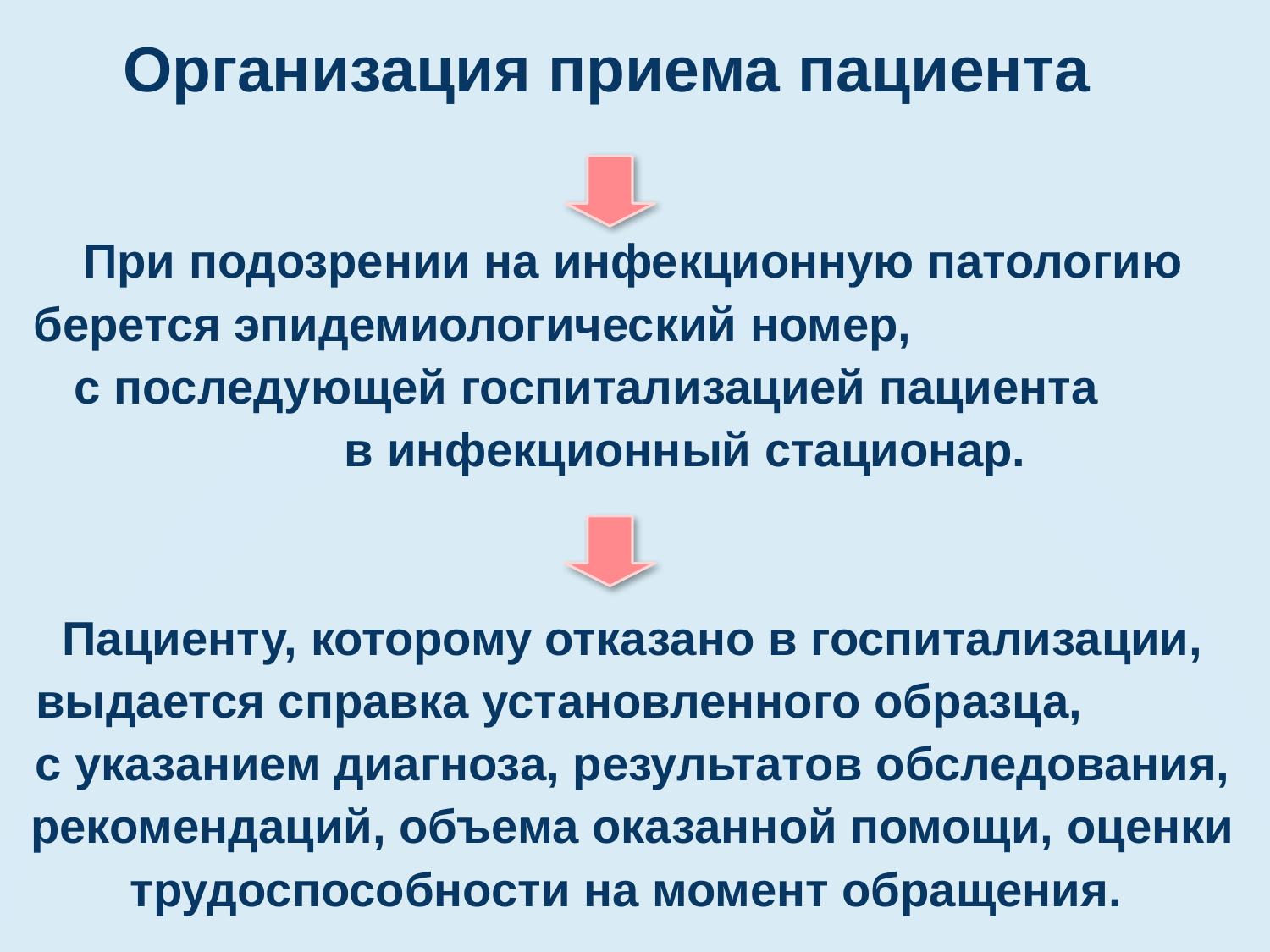

Организация приема пациента

При подозрении на инфекционную патологию берется эпидемиологический номер,                            с последующей госпитализацией пациента                    в инфекционный стационар.

Пациенту, которому отказано в госпитализации, выдается справка установленного образца,            с указанием диагноза, результатов обследования, рекомендаций, объема оказанной помощи, оценки трудоспособности на момент обращения.